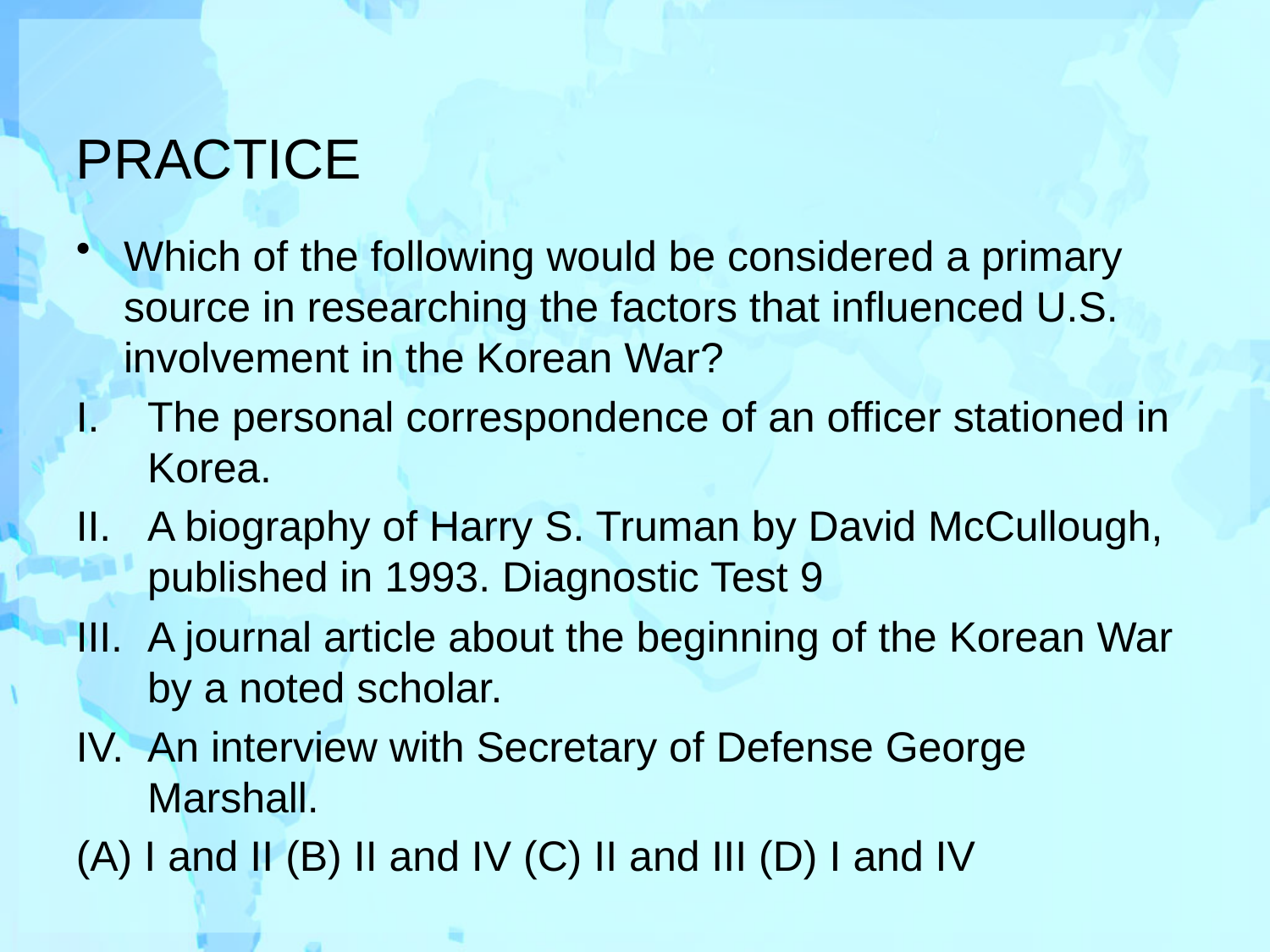

# PRACTICE
Which of the following would be considered a primary source in researching the factors that influenced U.S. involvement in the Korean War?
The personal correspondence of an officer stationed in Korea.
A biography of Harry S. Truman by David McCullough, published in 1993. Diagnostic Test 9
A journal article about the beginning of the Korean War by a noted scholar.
An interview with Secretary of Defense George Marshall.
(A) I and II (B) II and IV (C) II and III (D) I and IV